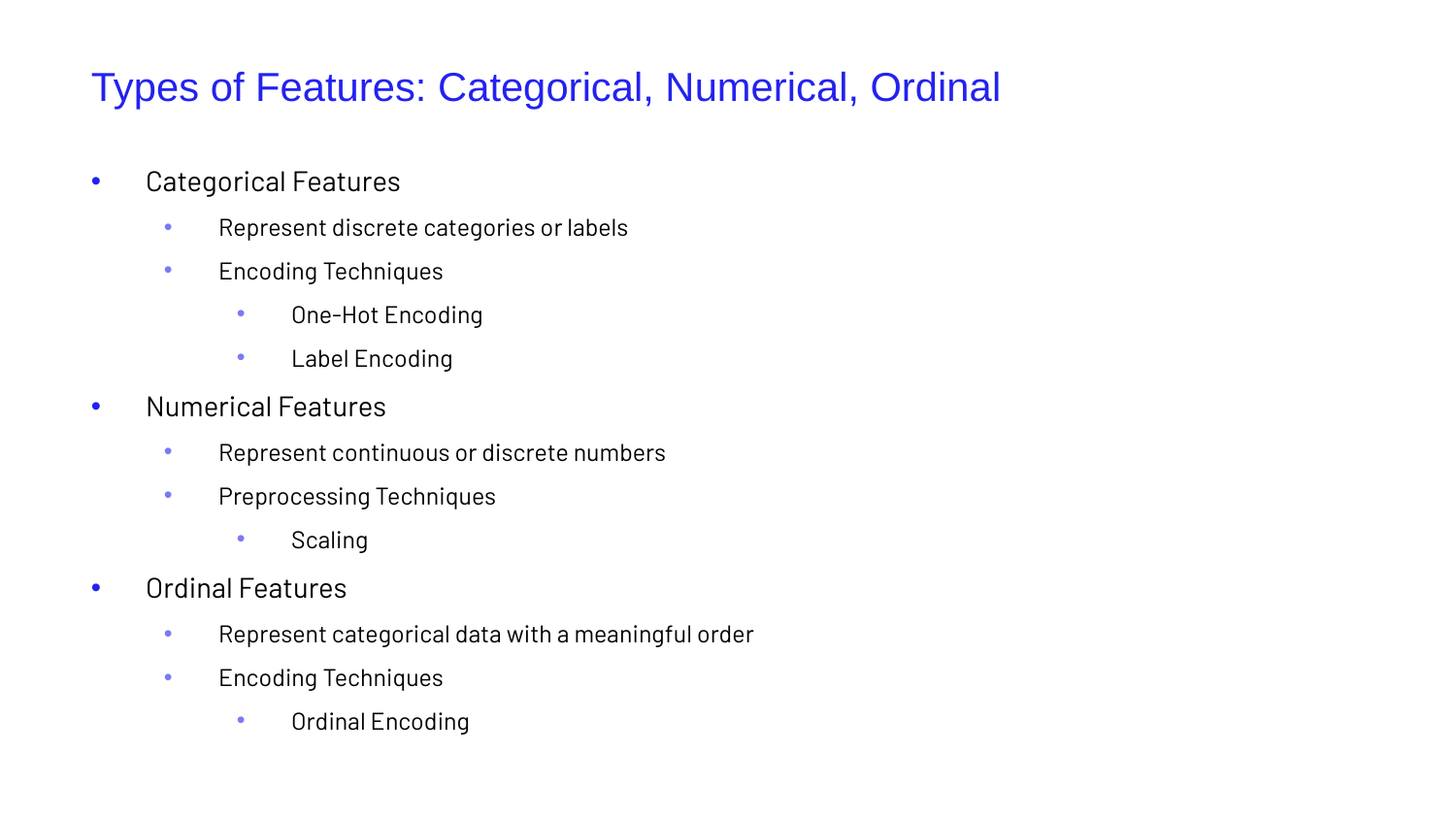

Types of Features: Categorical, Numerical, Ordinal
Categorical Features
Represent discrete categories or labels
Encoding Techniques
One-Hot Encoding
Label Encoding
Numerical Features
Represent continuous or discrete numbers
Preprocessing Techniques
Scaling
Ordinal Features
Represent categorical data with a meaningful order
Encoding Techniques
Ordinal Encoding